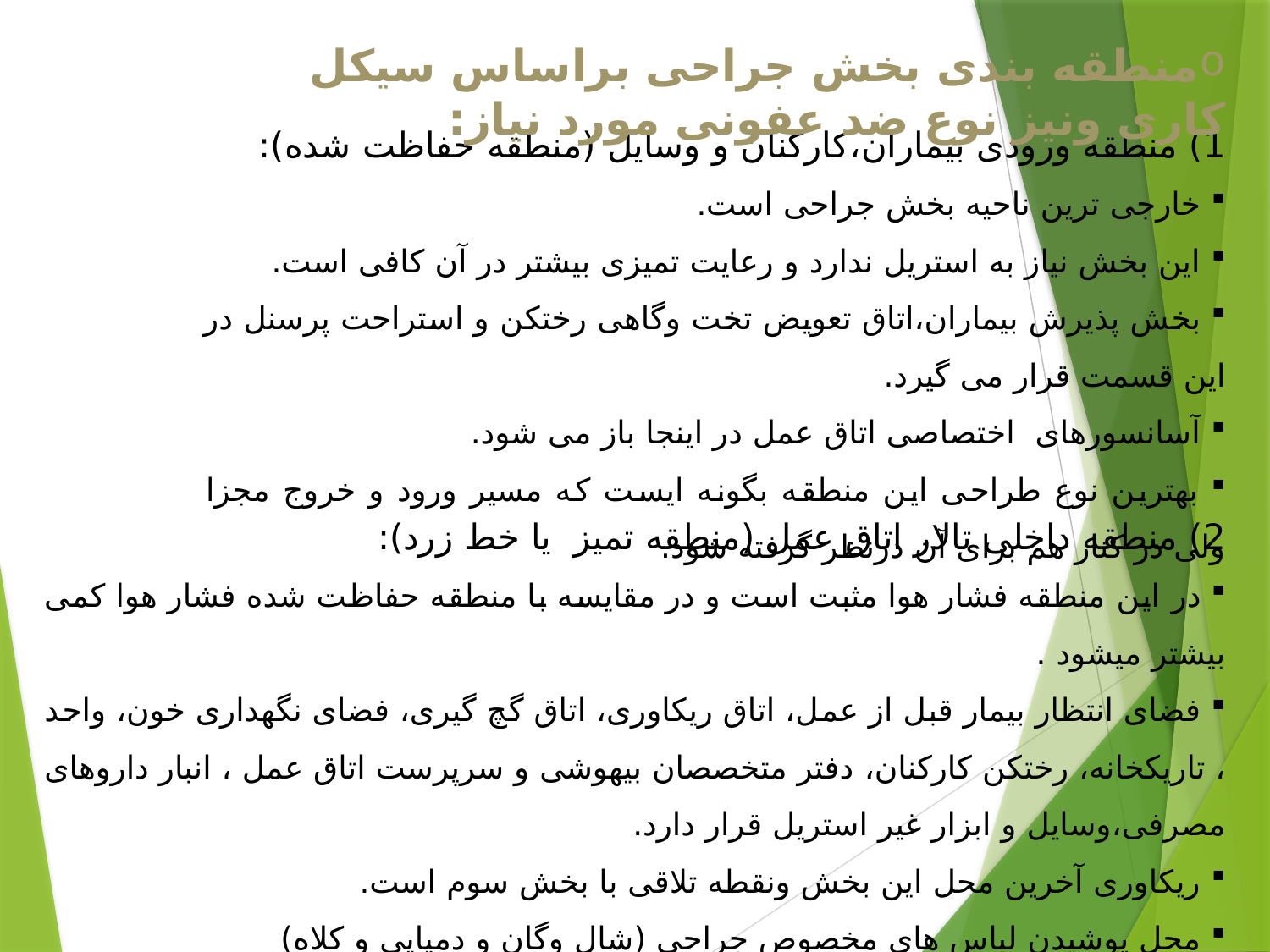

منطقه بندی بخش جراحی براساس سیکل کاری ونیز نوع ضد عفونی مورد نیاز:
1) منطقه ورودی بیماران،کارکنان و وسایل (منطقه حفاظت شده):
 خارجی ترین ناحیه بخش جراحی است.
 این بخش نیاز به استریل ندارد و رعایت تمیزی بیشتر در آن کافی است.
 بخش پذیرش بیماران،اتاق تعویض تخت وگاهی رختکن و استراحت پرسنل در این قسمت قرار می گیرد.
 آسانسورهای  اختصاصی اتاق عمل در اینجا باز می شود.
 بهترین نوع طراحی این منطقه بگونه ایست که مسیر ورود و خروج مجزا ولی در کنار هم برای آن درنظر گرفته شود.

2) منطقه داخلی تالار اتاق عمل (منطقه تمیز  یا خط زرد):
 در این منطقه فشار هوا مثبت است و در مقایسه با منطقه حفاظت شده فشار هوا کمی بیشتر میشود .
 فضای انتظار بیمار قبل از عمل، اتاق ریکاوری، اتاق گچ گیری، فضای نگهداری خون، واحد ، تاریکخانه، رختکن کارکنان، دفتر متخصصان بیهوشی و سرپرست اتاق عمل ، انبار داروهای مصرفی،وسایل و ابزار غیر استریل قرار دارد.
 ریکاوری آخرین محل این بخش ونقطه تلاقی با بخش سوم است.
 محل پوشیدن لباس های مخصوص جراحی (شال وگان و دمپاپی و کلاه)
.